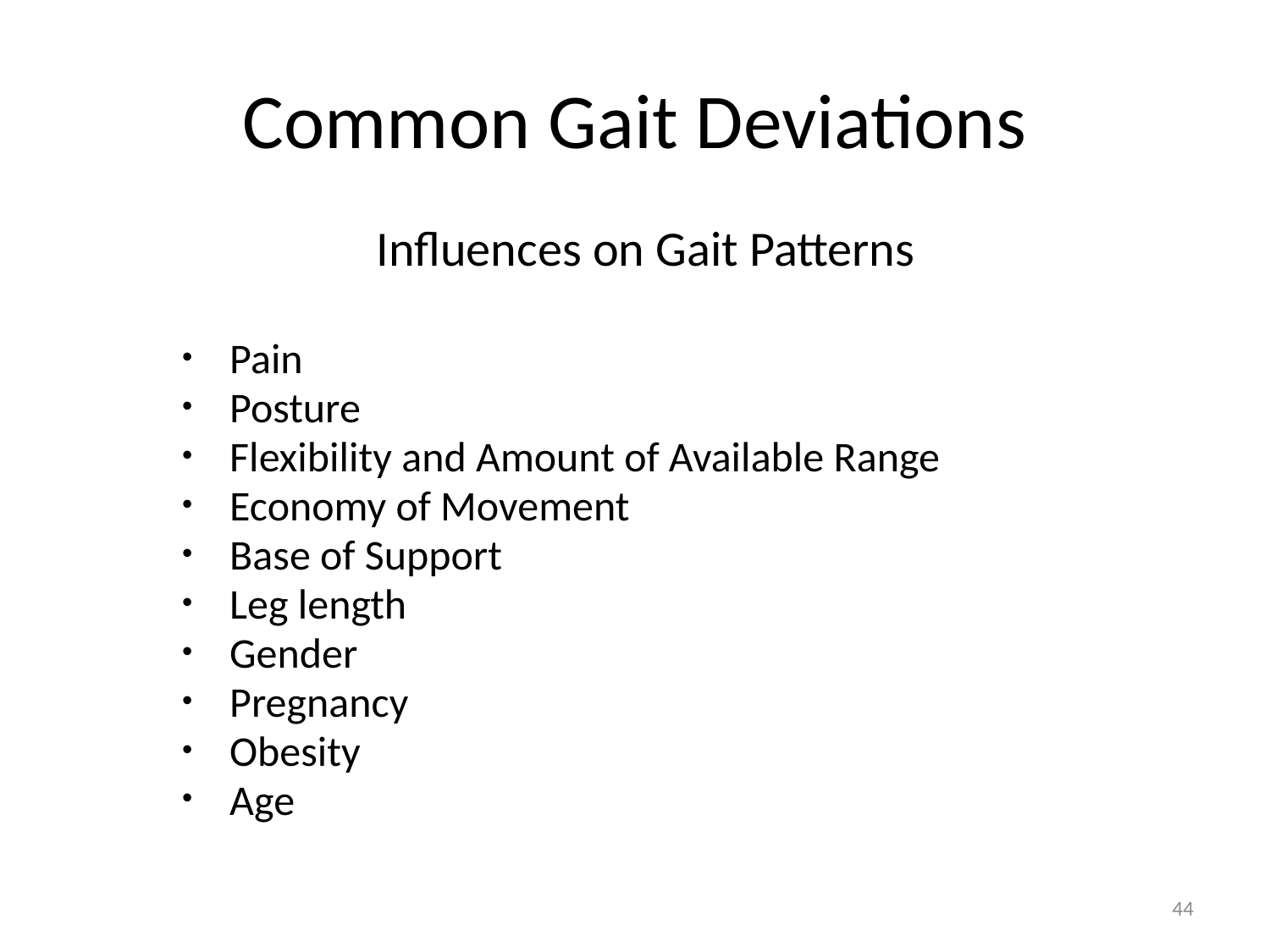

# Common Gait Deviations
Influences on Gait Patterns

Pain
Posture
Flexibility and Amount of Available Range
Economy of Movement
Base of Support
Leg length
Gender
Pregnancy
Obesity
Age

44